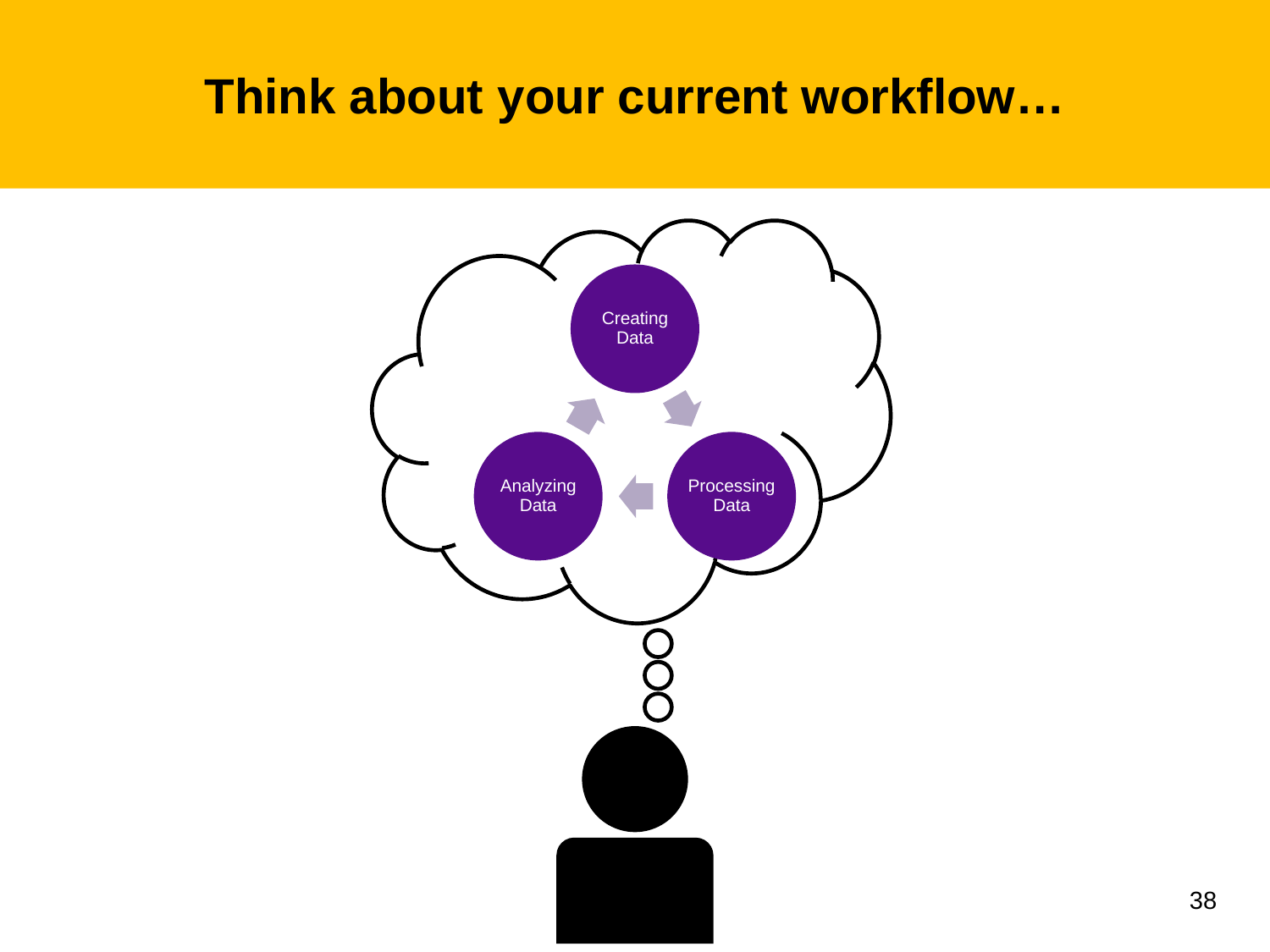

# Think about your current workflow…

Creating Data

Analyzing Data
Processing Data

38